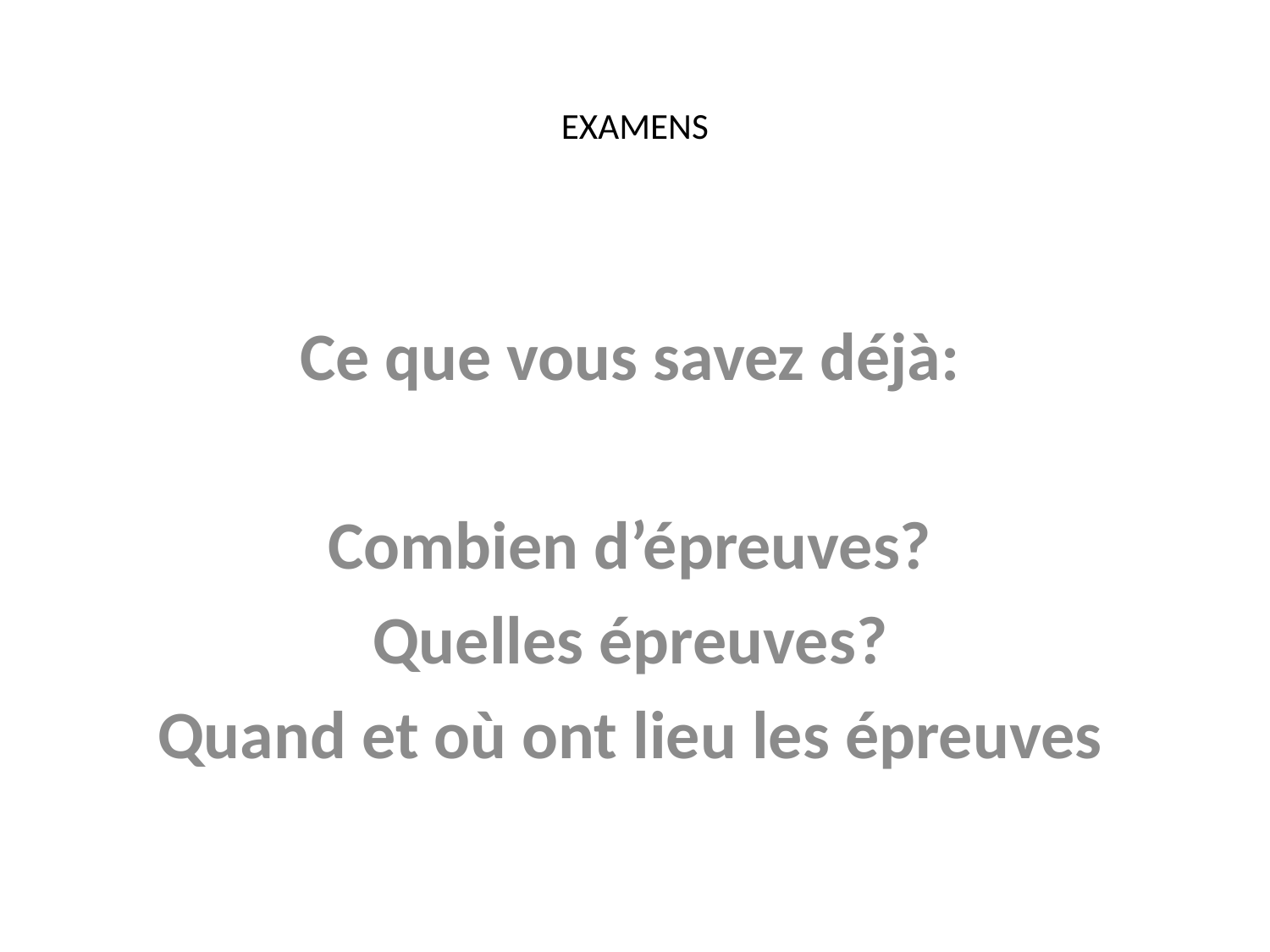

# EXAMENS
Ce que vous savez déjà:

Combien d’épreuves?
Quelles épreuves?
Quand et où ont lieu les épreuves